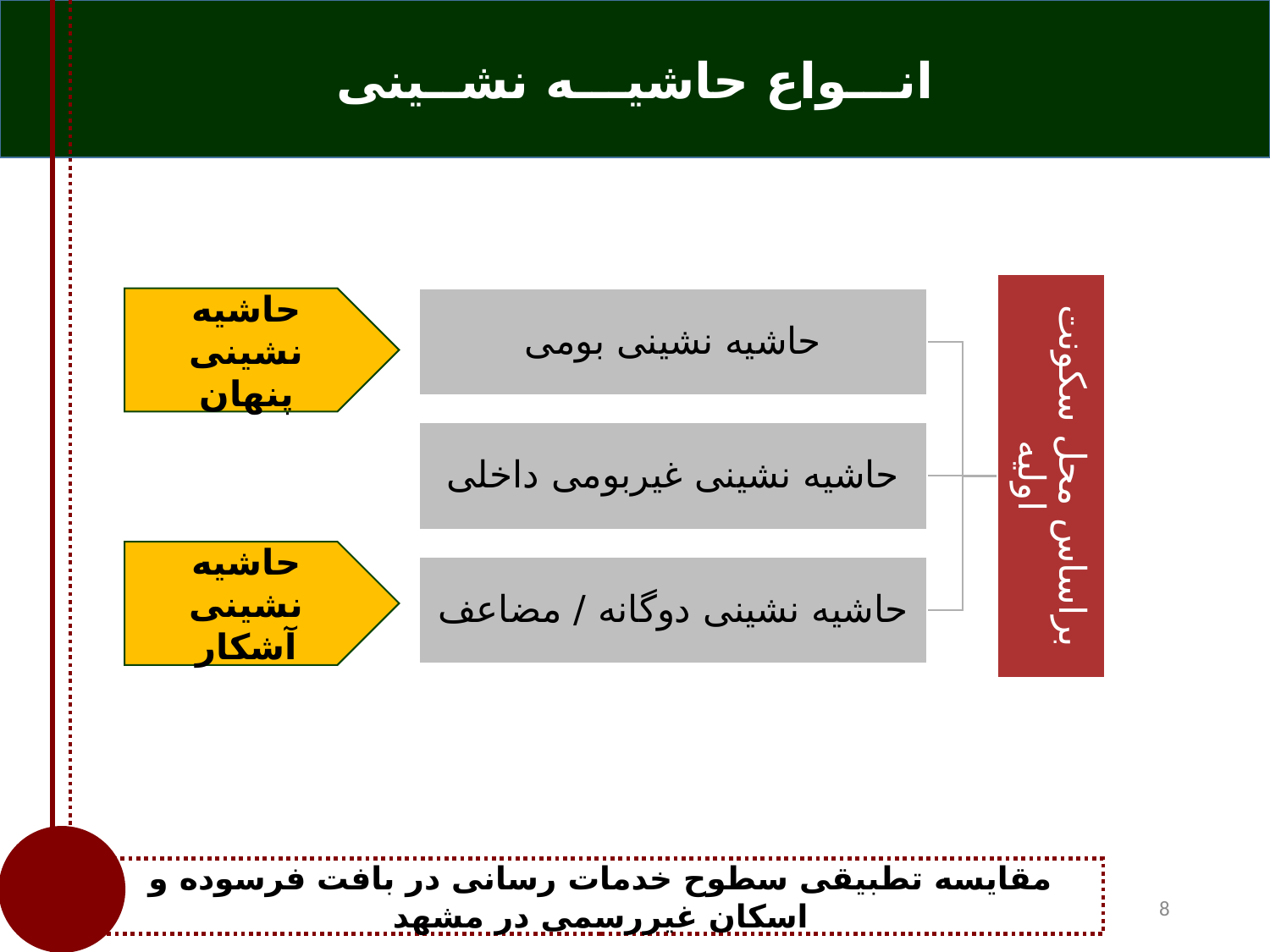

انـــواع حاشیـــه نشــینی

براساس محل سکونت اولیه
حاشیه نشینی بومی
حاشیه نشینی غیربومی داخلی
حاشیه نشینی دوگانه / مضاعف
حاشیه نشینی پنهان
حاشیه نشینی آشکار

مقایسه تطبیقی سطوح خدمات رسانی در بافت فرسوده و اسکان غیررسمی در مشهد
8